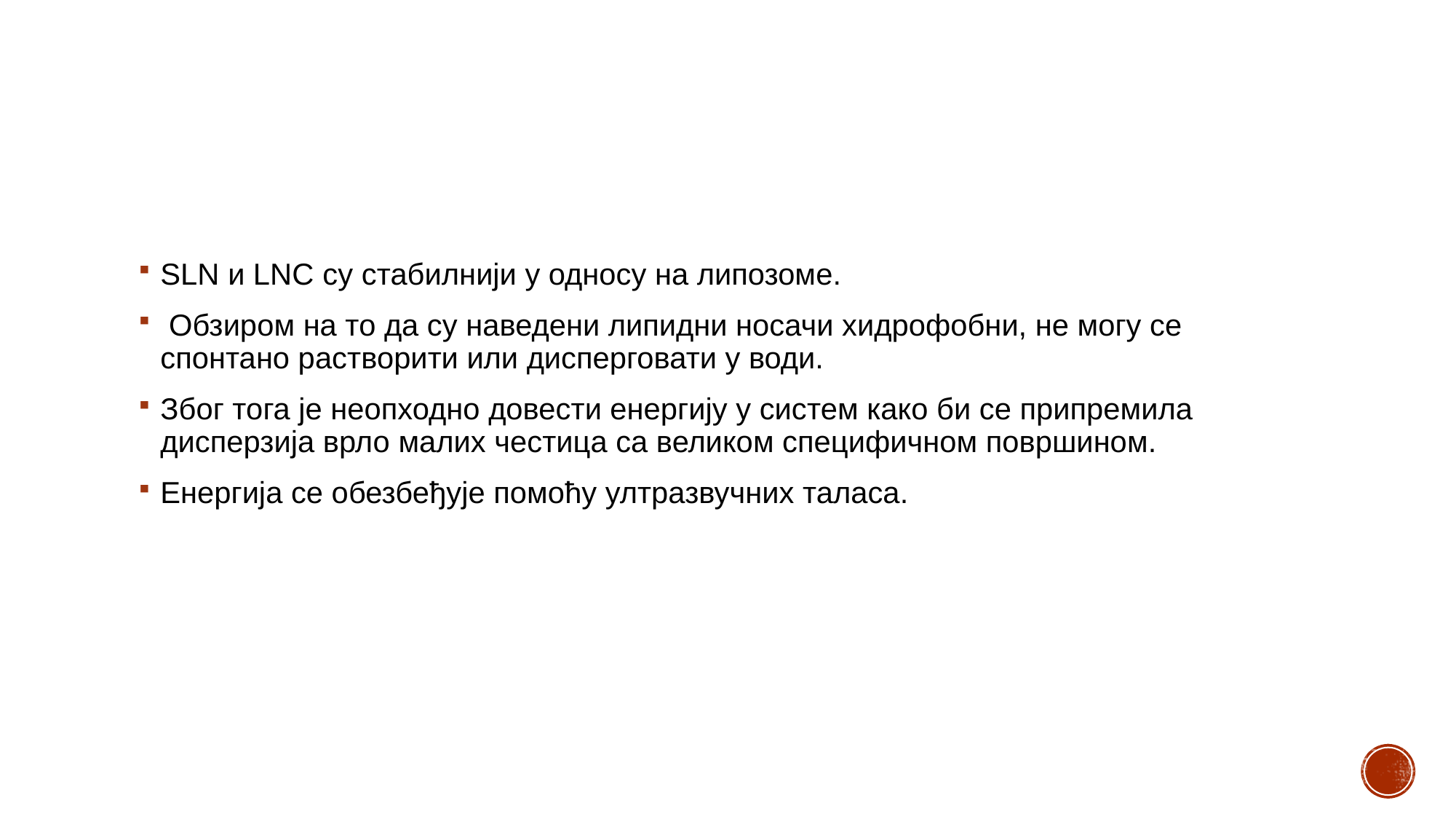

SLN и LNC су стабилнији у односу на липозоме.
 Обзиром на то да су наведени липидни носачи хидрофобни, не могу се спонтано растворити или дисперговати у води.
Због тога је неопходно довести енергију у систем како би се припремила дисперзија врло малих честица са великом специфичном површином.
Енергија се обезбеђује помоћу ултразвучних таласа.